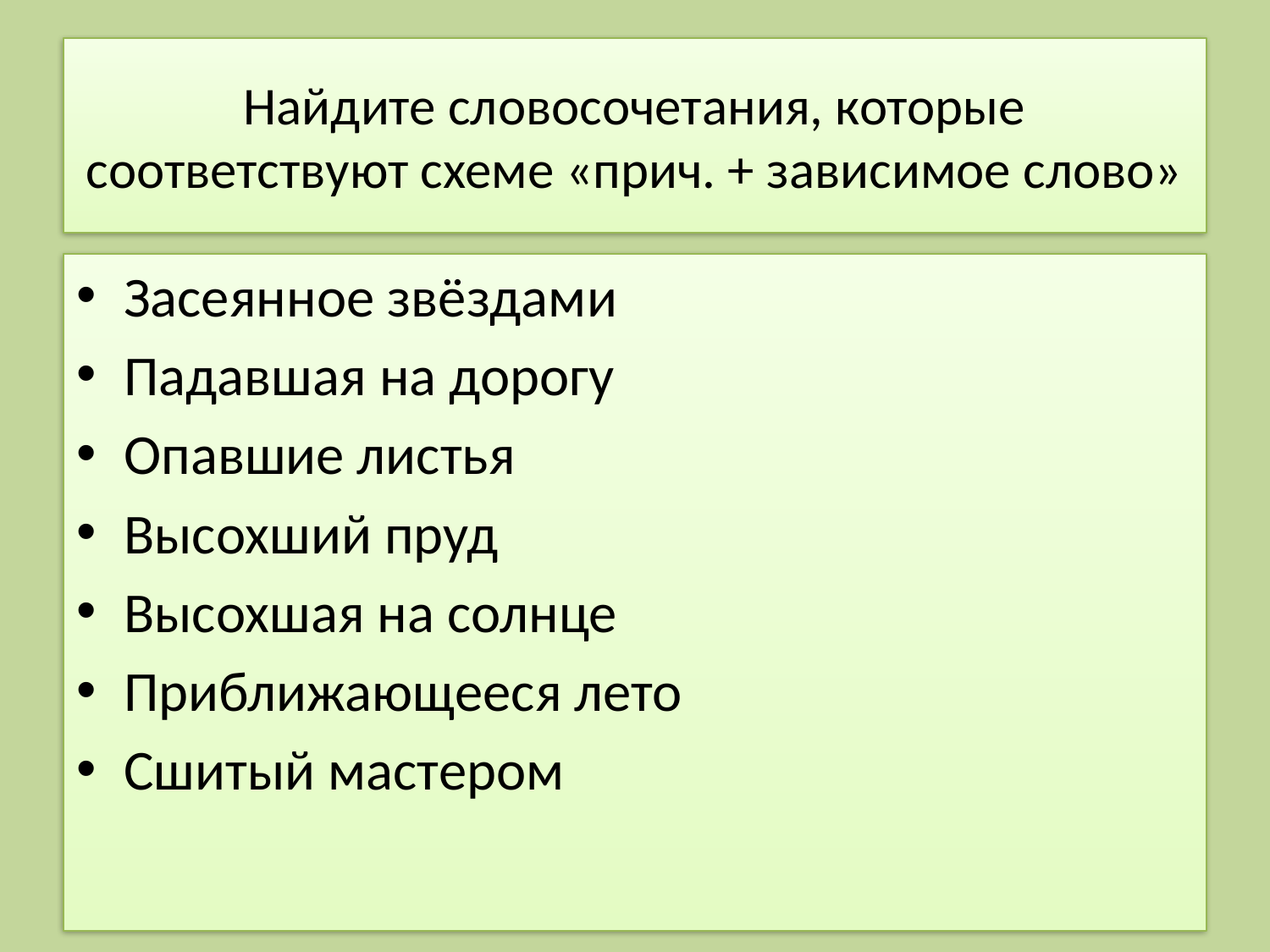

# Найдите словосочетания, которые соответствуют схеме «прич. + зависимое слово»
Засеянное звёздами
Падавшая на дорогу
Опавшие листья
Высохший пруд
Высохшая на солнце
Приближающееся лето
Сшитый мастером